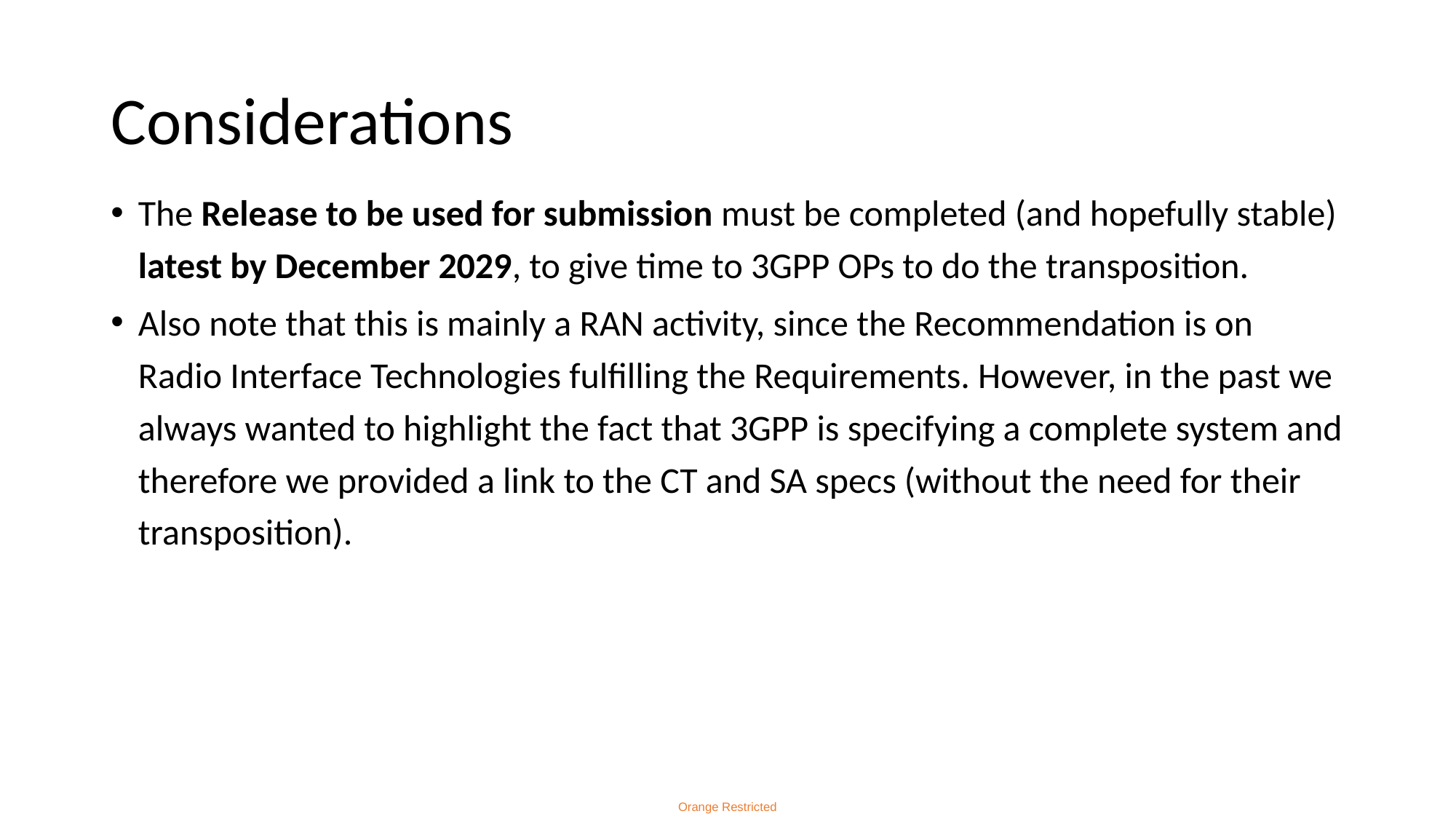

# Considerations
The Release to be used for submission must be completed (and hopefully stable) latest by December 2029, to give time to 3GPP OPs to do the transposition.
Also note that this is mainly a RAN activity, since the Recommendation is on Radio Interface Technologies fulfilling the Requirements. However, in the past we always wanted to highlight the fact that 3GPP is specifying a complete system and therefore we provided a link to the CT and SA specs (without the need for their transposition).